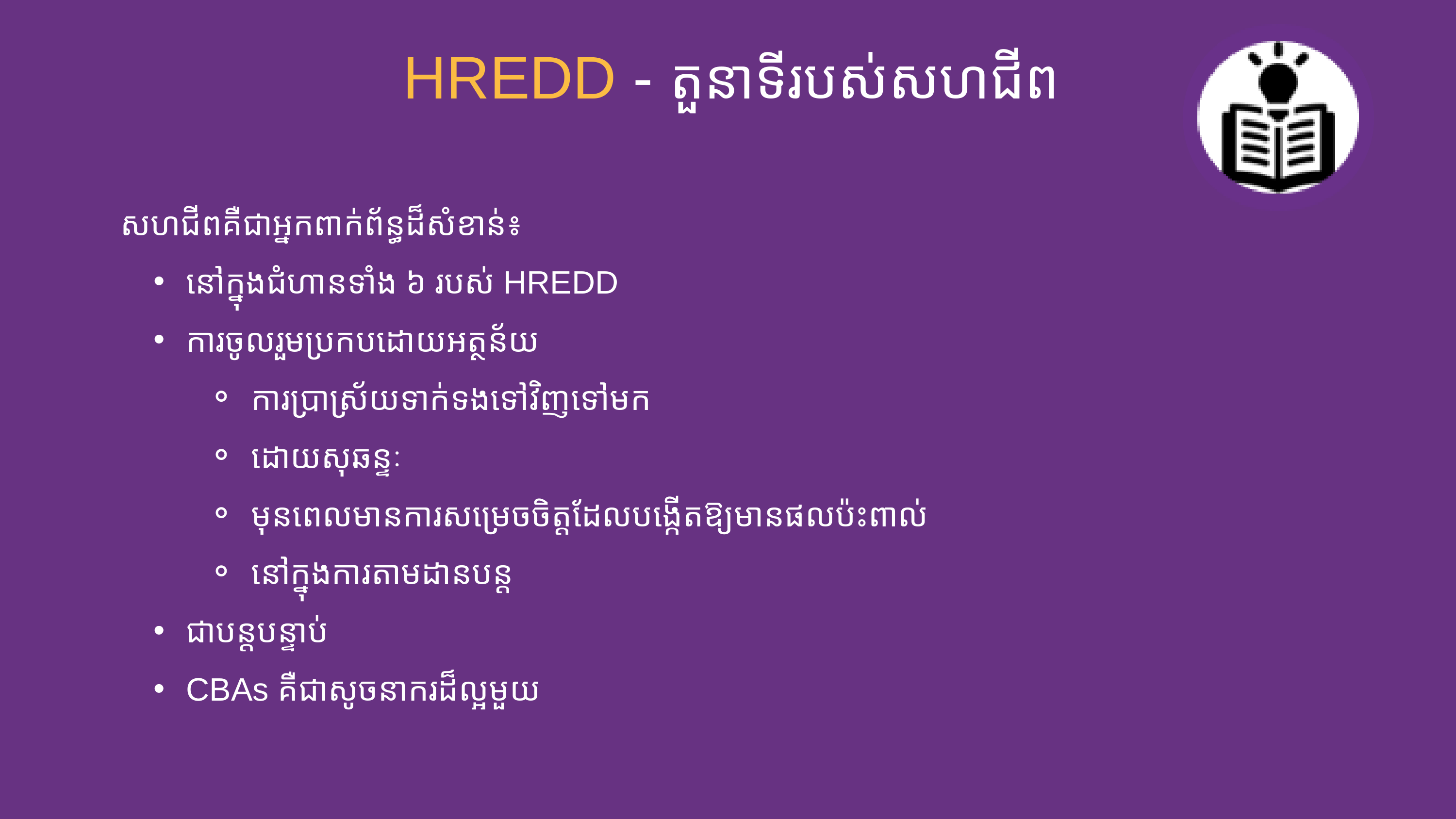

HREDD - តួនាទីរបស់សហជីព
សហជីព​គឺជា​អ្នកពាក់ព័ន្ធដ៏សំខាន់៖
នៅ​ក្នុង​ជំហានទាំង ៦ របស់ HREDD
ការចូលរួម​ប្រកប​ដោយ​អត្ថន័យ ​
ការប្រាស្រ័យទាក់ទងទៅវិញ​ទៅមក ​
ដោយ​សុឆន្ទៈ
មុនពេល​មាន​ការសម្រេចចិត្ត​ដែល​បង្កើតឱ្យមានផលប៉ះពាល់
នៅក្នុងការ​តាមដានបន្ត ​
ជាបន្តបន្ទាប់ ​
CBAs គឺជាសូចនាករដ៏ល្អមួយ ​